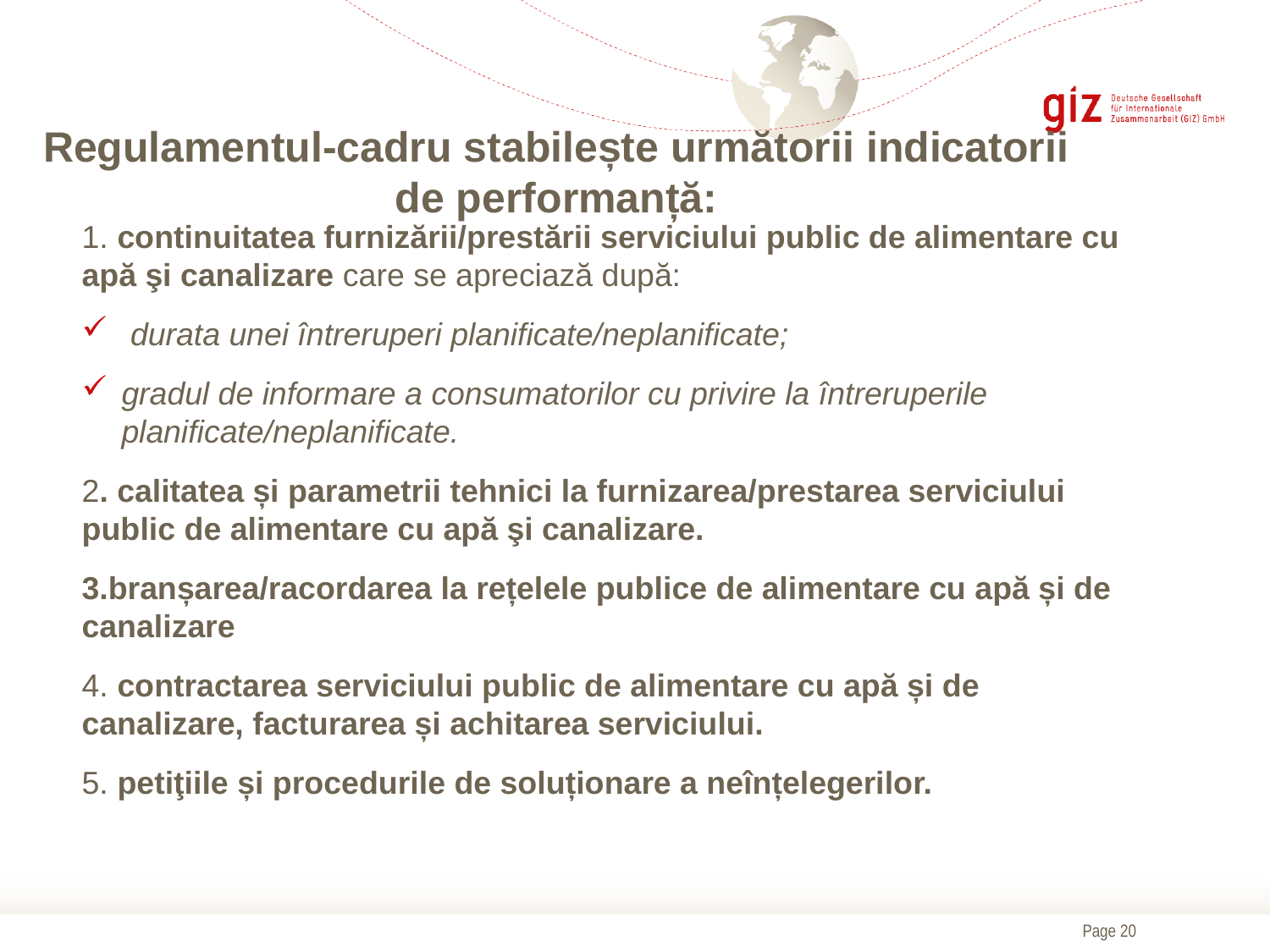

# Regulamentul-cadru stabilește următorii indicatorii de performanță:
1. continuitatea furnizării/prestării serviciului public de alimentare cu apă şi canalizare care se apreciază după:
 durata unei întreruperi planificate/neplanificate;
gradul de informare a consumatorilor cu privire la întreruperile planificate/neplanificate.
2. calitatea și parametrii tehnici la furnizarea/prestarea serviciului public de alimentare cu apă şi canalizare.
3.branșarea/racordarea la rețelele publice de alimentare cu apă și de canalizare
4. contractarea serviciului public de alimentare cu apă și de canalizare, facturarea și achitarea serviciului.
5. petiţiile și procedurile de soluționare a neînțelegerilor.